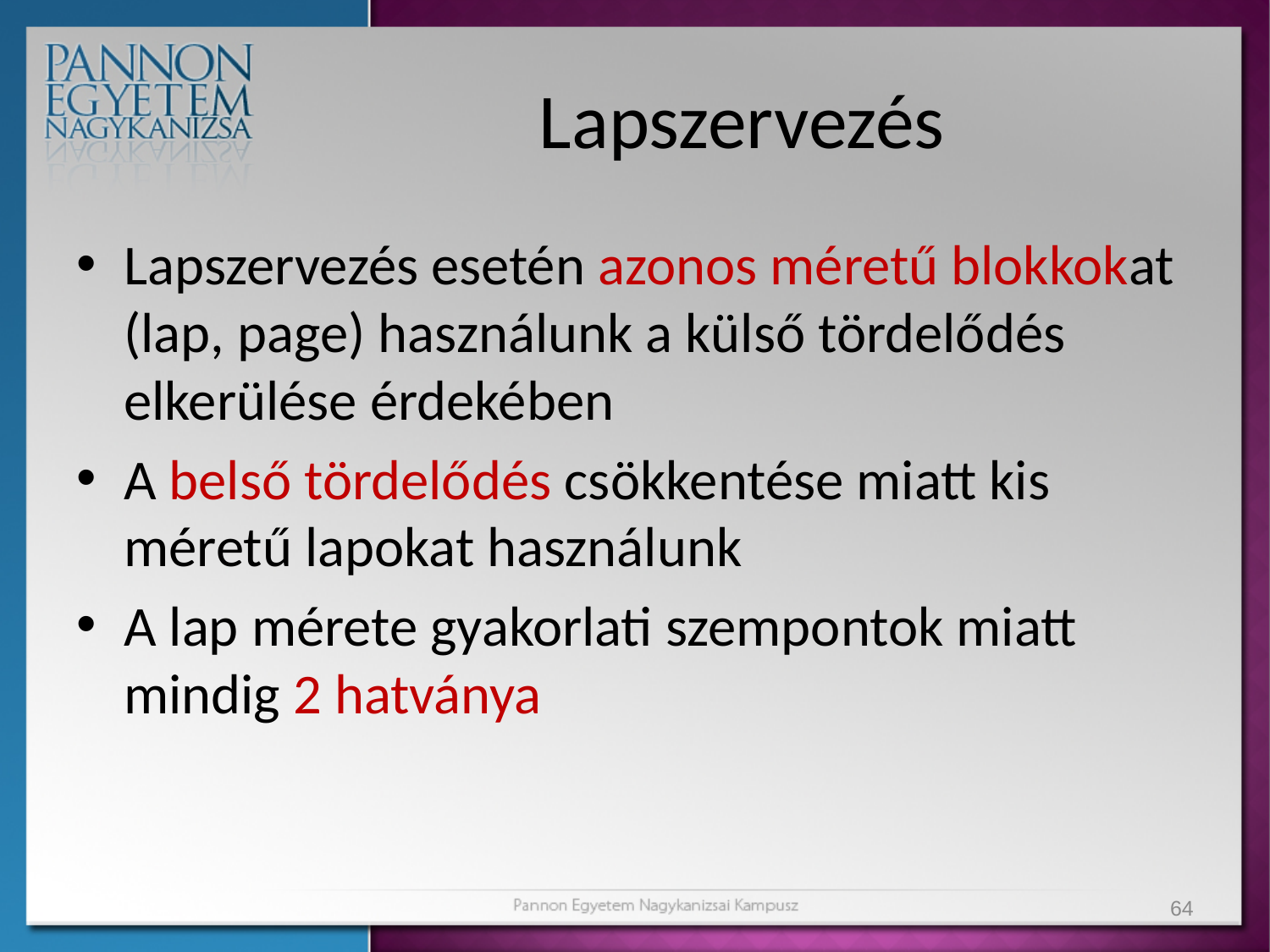

# Lapszervezés
Lapszervezés esetén azonos méretű blokkokat (lap, page) használunk a külső tördelődés elkerülése érdekében
A belső tördelődés csökkentése miatt kis méretű lapokat használunk
A lap mérete gyakorlati szempontok miatt mindig 2 hatványa

64